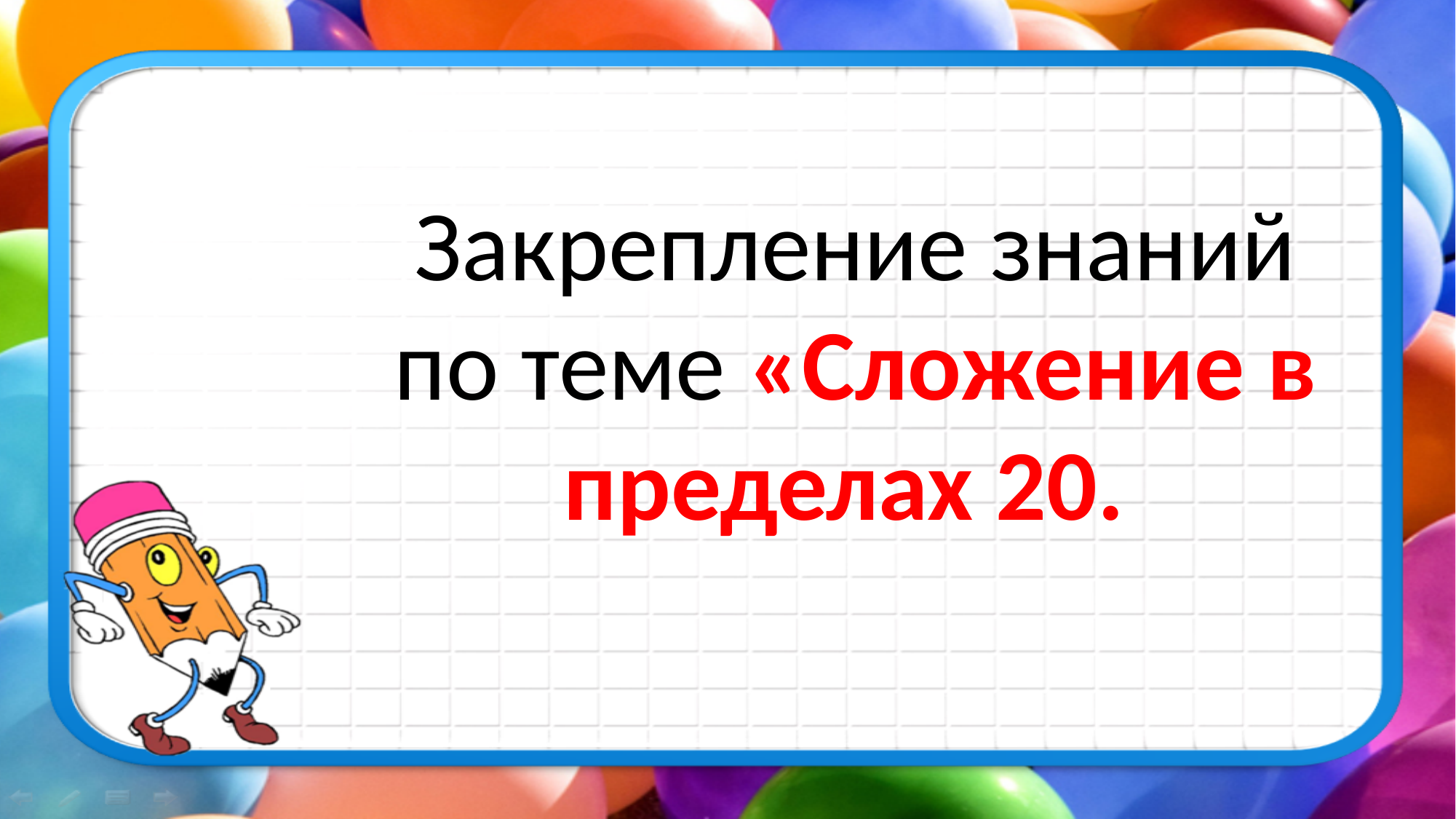

Закрепление знаний по теме «Сложение в пределах 20.